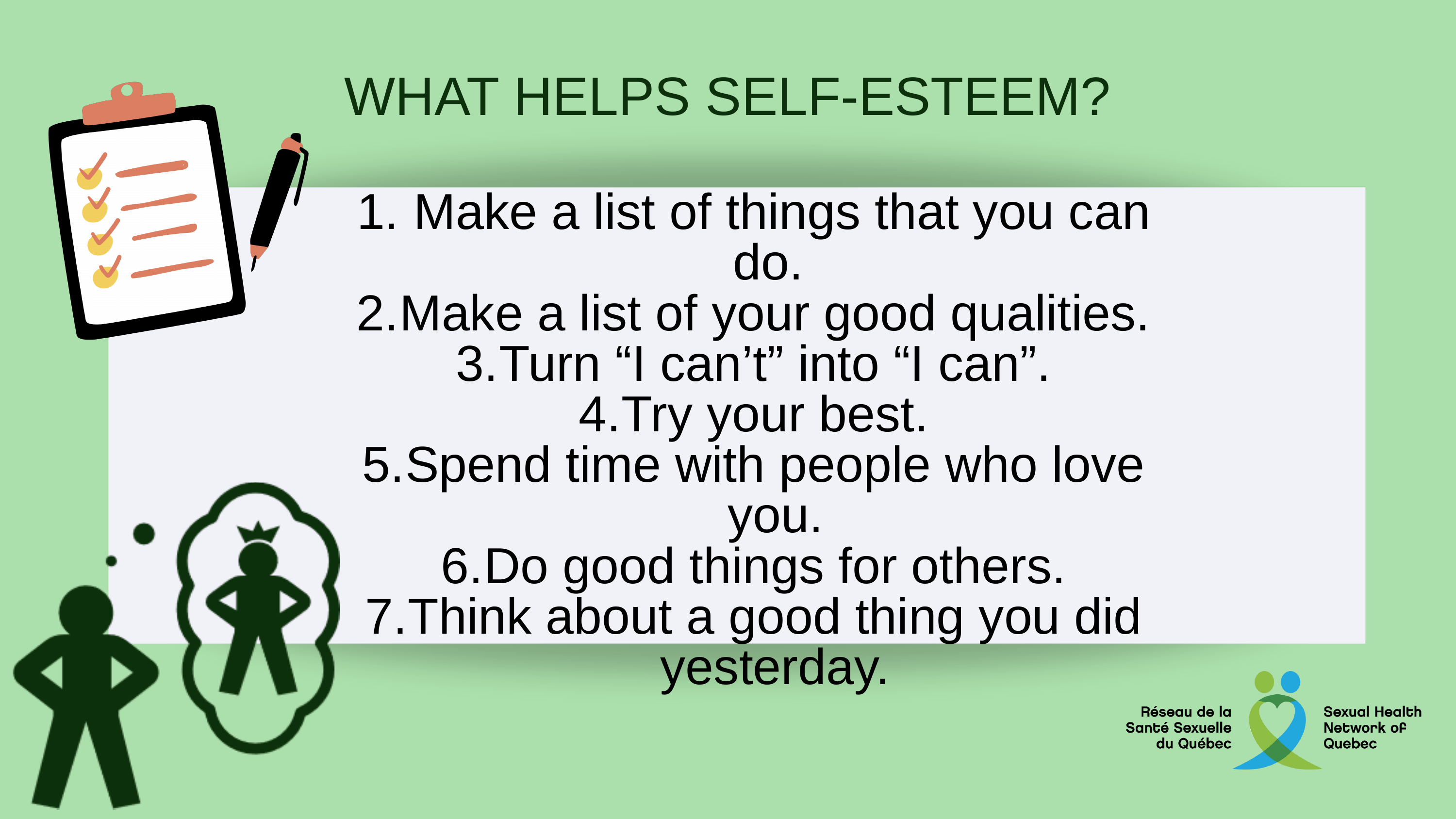

WHAT HELPS SELF-ESTEEM?

 Make a list of things that you can do.
Make a list of your good qualities.
Turn “I can’t” into “I can”.
Try your best.
Spend time with people who love you.
Do good things for others.
Think about a good thing you did yesterday.